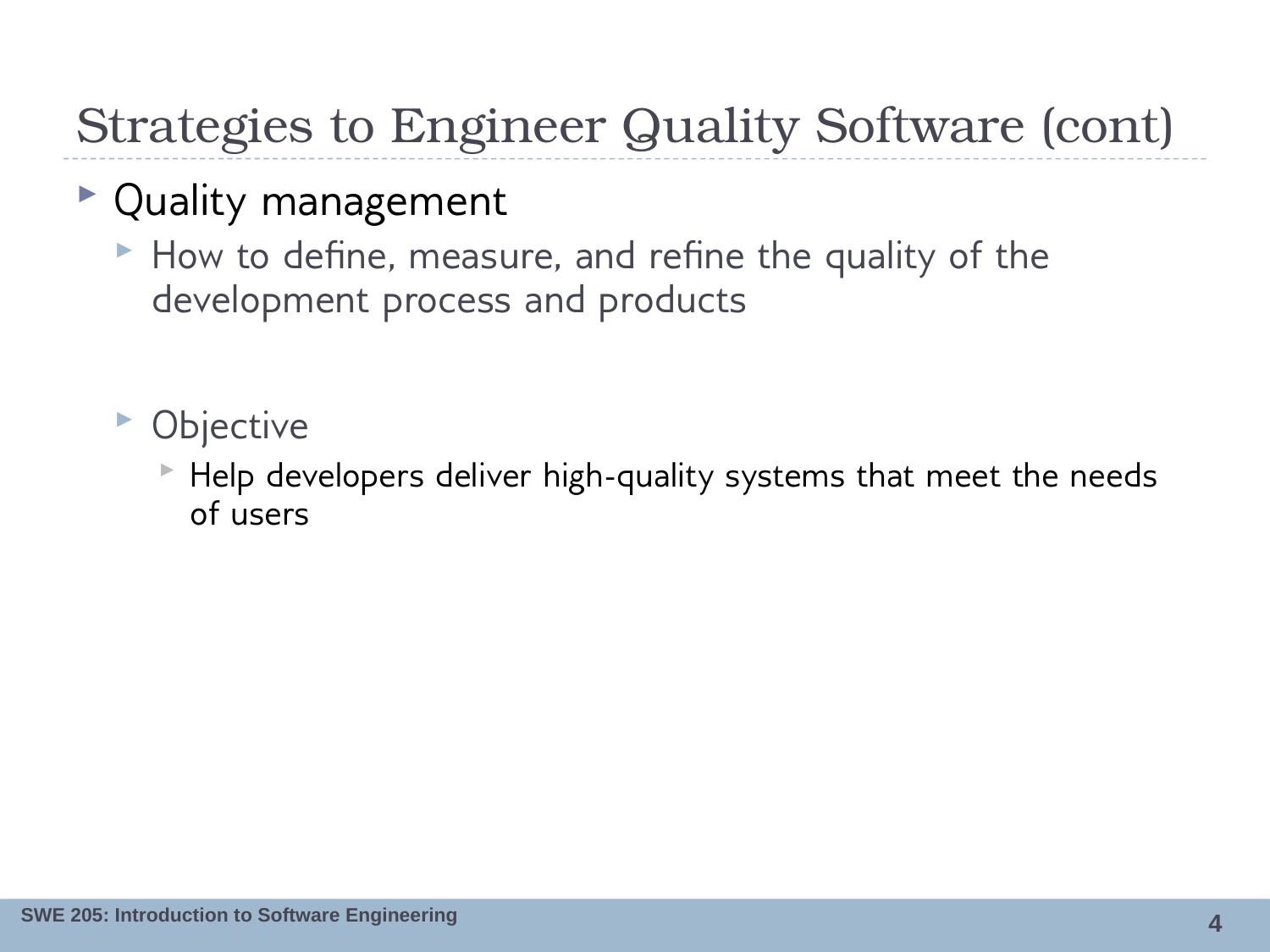

# Strategies to Engineer Quality Software (cont)
Quality management
How to define, measure, and refine the quality of the development process and products

Objective
Help developers deliver high-quality systems that meet the needs of users
4